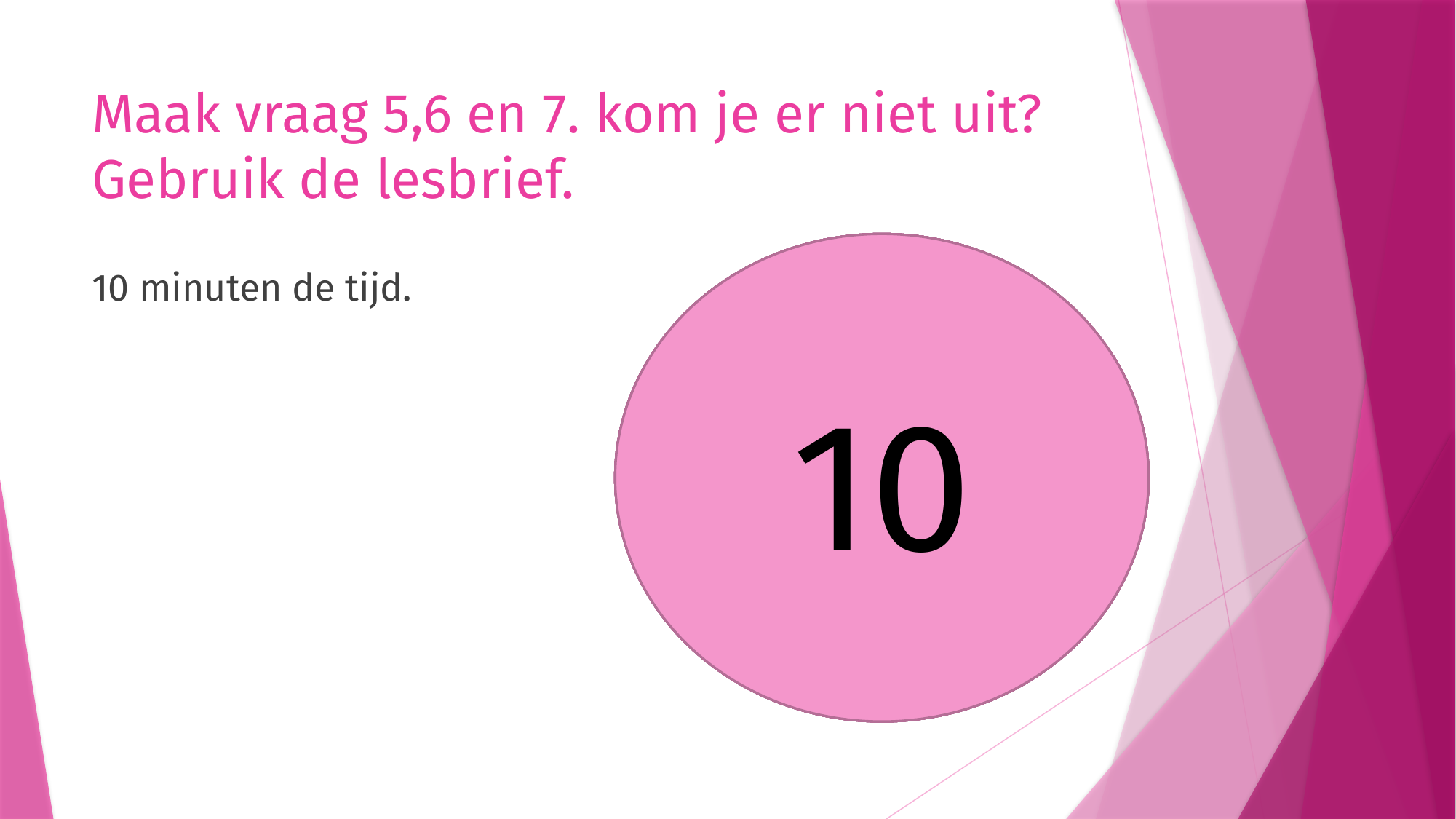

# Maak vraag 5,6 en 7. kom je er niet uit? Gebruik de lesbrief.
10
9
8
5
6
7
4
3
1
2
10 minuten de tijd.